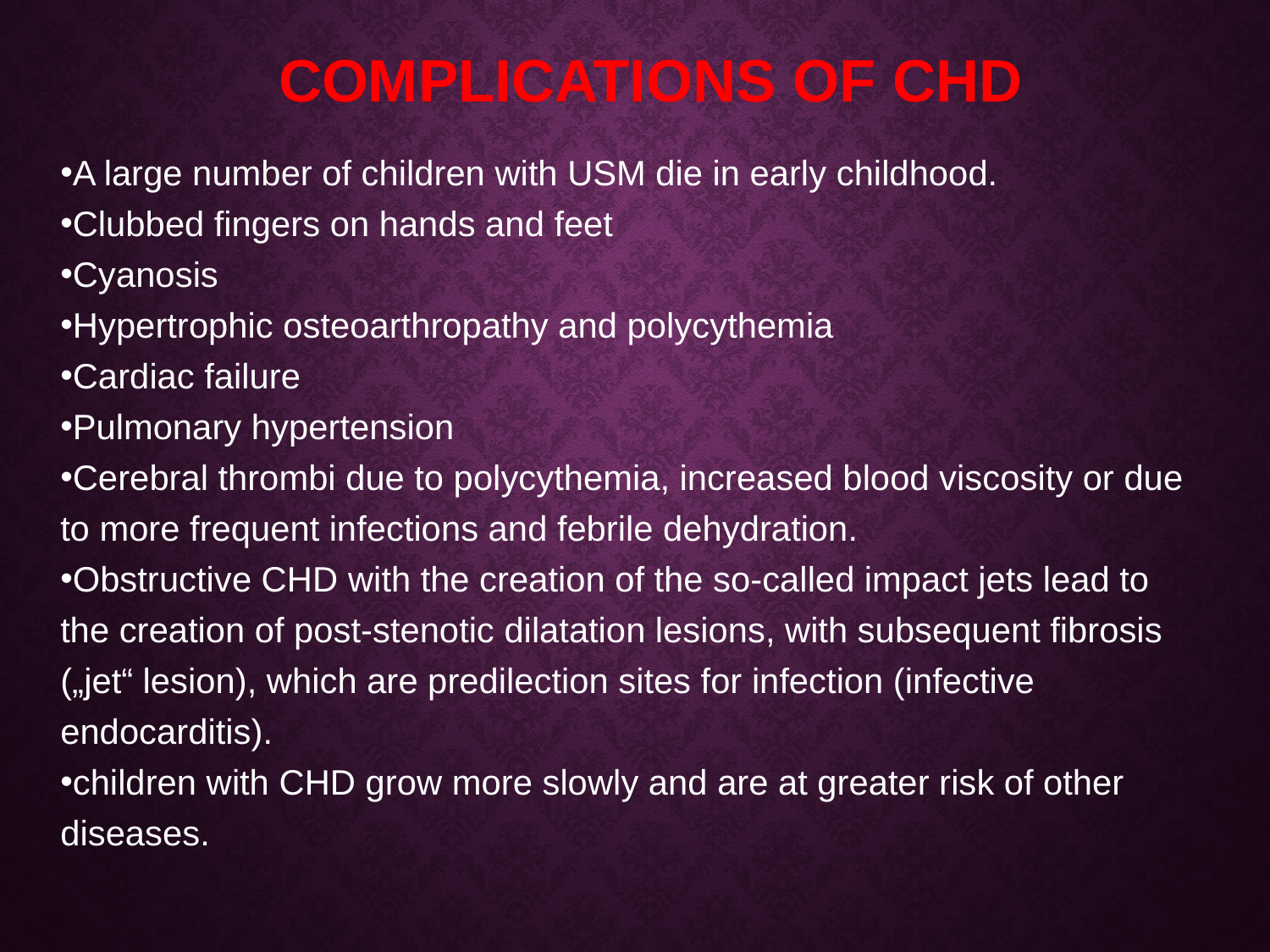

# Complications of CHD
A large number of children with USM die in early childhood.
Clubbed fingers on hands and feet
Cyanosis
Hypertrophic osteoarthropathy and polycythemia
Cardiac failure
Pulmonary hypertension
Cerebral thrombi due to polycythemia, increased blood viscosity or due to more frequent infections and febrile dehydration.
Obstructive CHD with the creation of the so-called impact jets lead to the creation of post-stenotic dilatation lesions, with subsequent fibrosis („jet“ lesion), which are predilection sites for infection (infective endocarditis).
children with CHD grow more slowly and are at greater risk of other diseases.